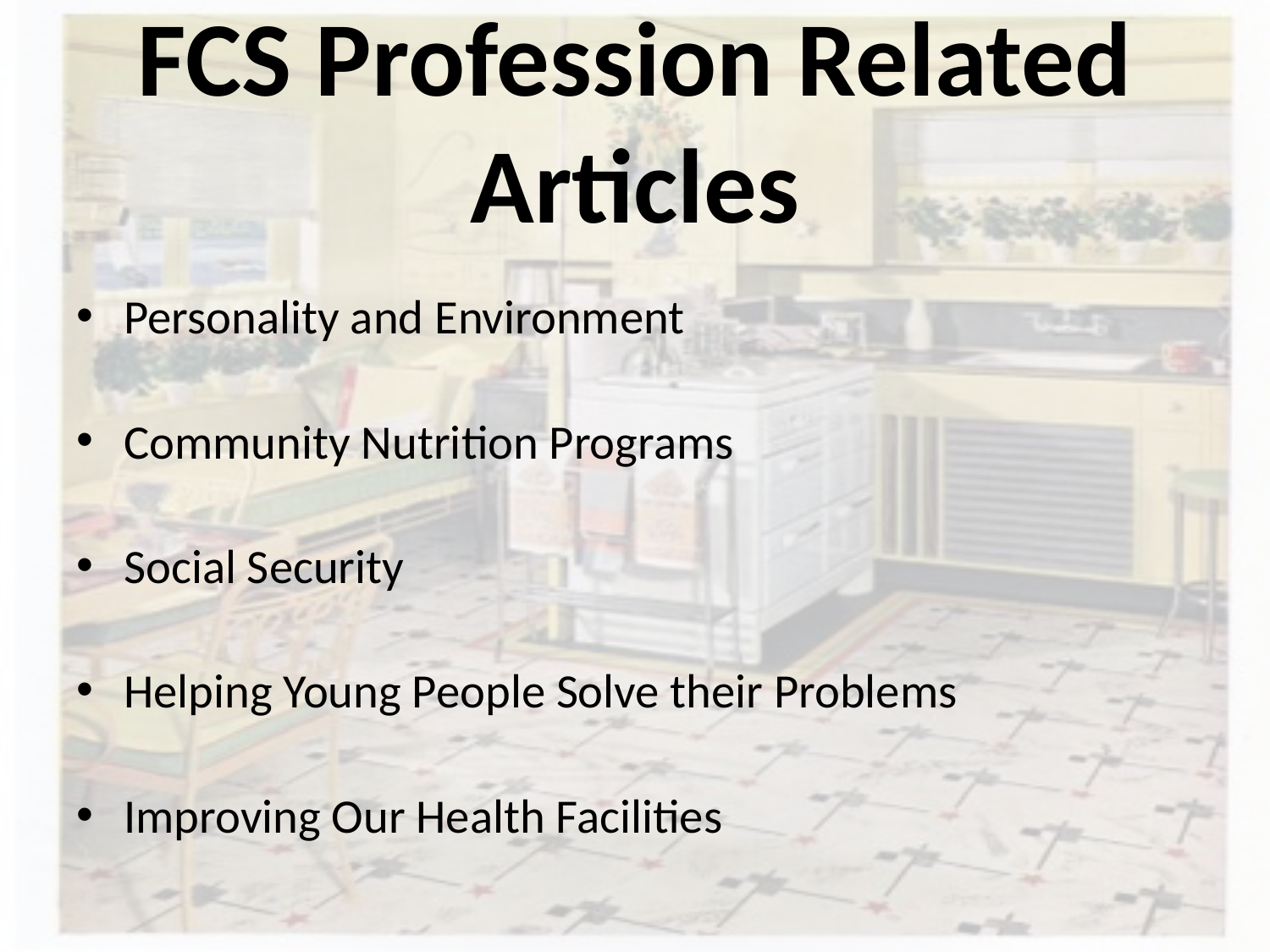

# FCS Profession Related Articles
Personality and Environment
Community Nutrition Programs
Social Security
Helping Young People Solve their Problems
Improving Our Health Facilities